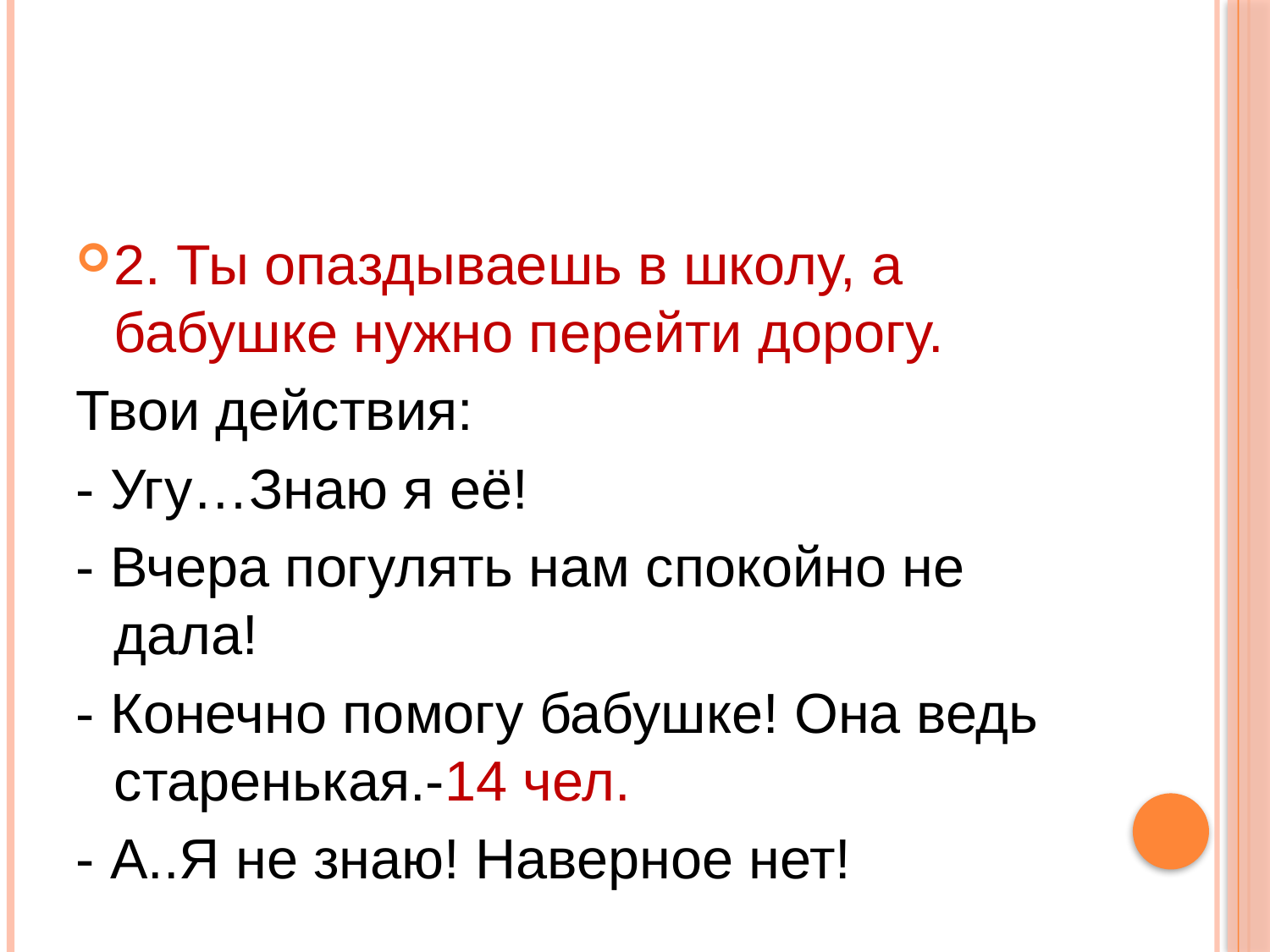

#
2. Ты опаздываешь в школу, а бабушке нужно перейти дорогу.
Твои действия:
- Угу…Знаю я её!
- Вчера погулять нам спокойно не дала!
- Конечно помогу бабушке! Она ведь старенькая.-14 чел.
- А..Я не знаю! Наверное нет!